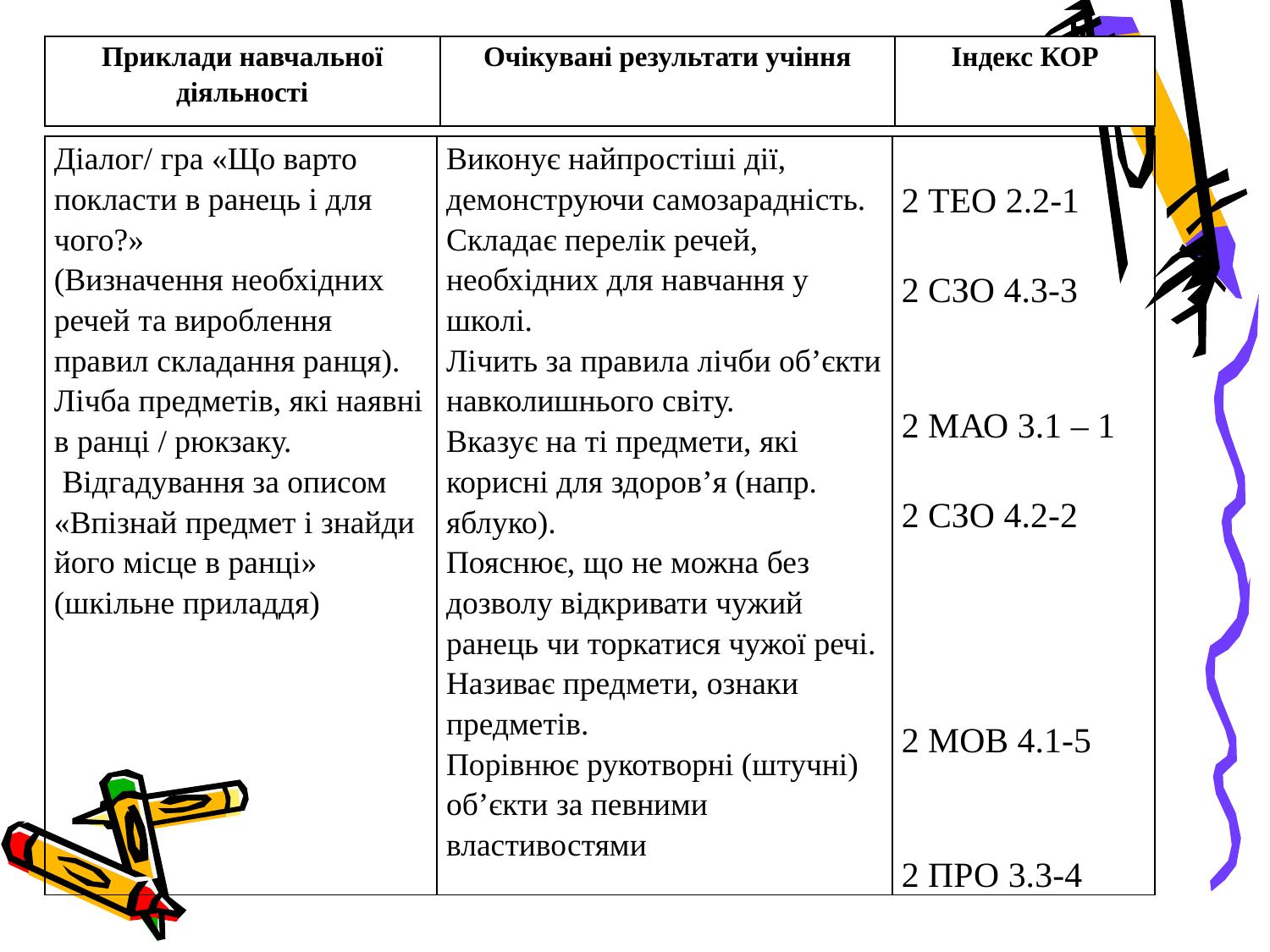

| Приклади навчальної діяльності | Очікувані результати учіння | Індекс КОР |
| --- | --- | --- |
| Діалог/ гра «Що варто покласти в ранець і для чого?» (Визначення необхідних речей та вироблення правил складання ранця). Лічба предметів, які наявні в ранці / рюкзаку. Відгадування за описом «Впізнай предмет і знайди його місце в ранці» (шкільне приладдя) | Виконує найпростіші дії, демонструючи самозарадність. Складає перелік речей, необхідних для навчання у школі. Лічить за правила лічби об’єкти навколишнього світу. Вказує на ті предмети, які корисні для здоров’я (напр. яблуко). Пояснює, що не можна без дозволу відкривати чужий ранець чи торкатися чужої речі. Називає предмети, ознаки предметів. Порівнює рукотворні (штучні) об’єкти за певними властивостями | 2 ТЕО 2.2-1 2 СЗО 4.3-3 2 МАО 3.1 – 1 2 СЗО 4.2-2 2 МОВ 4.1-5 2 ПРО 3.3-4 |
| --- | --- | --- |